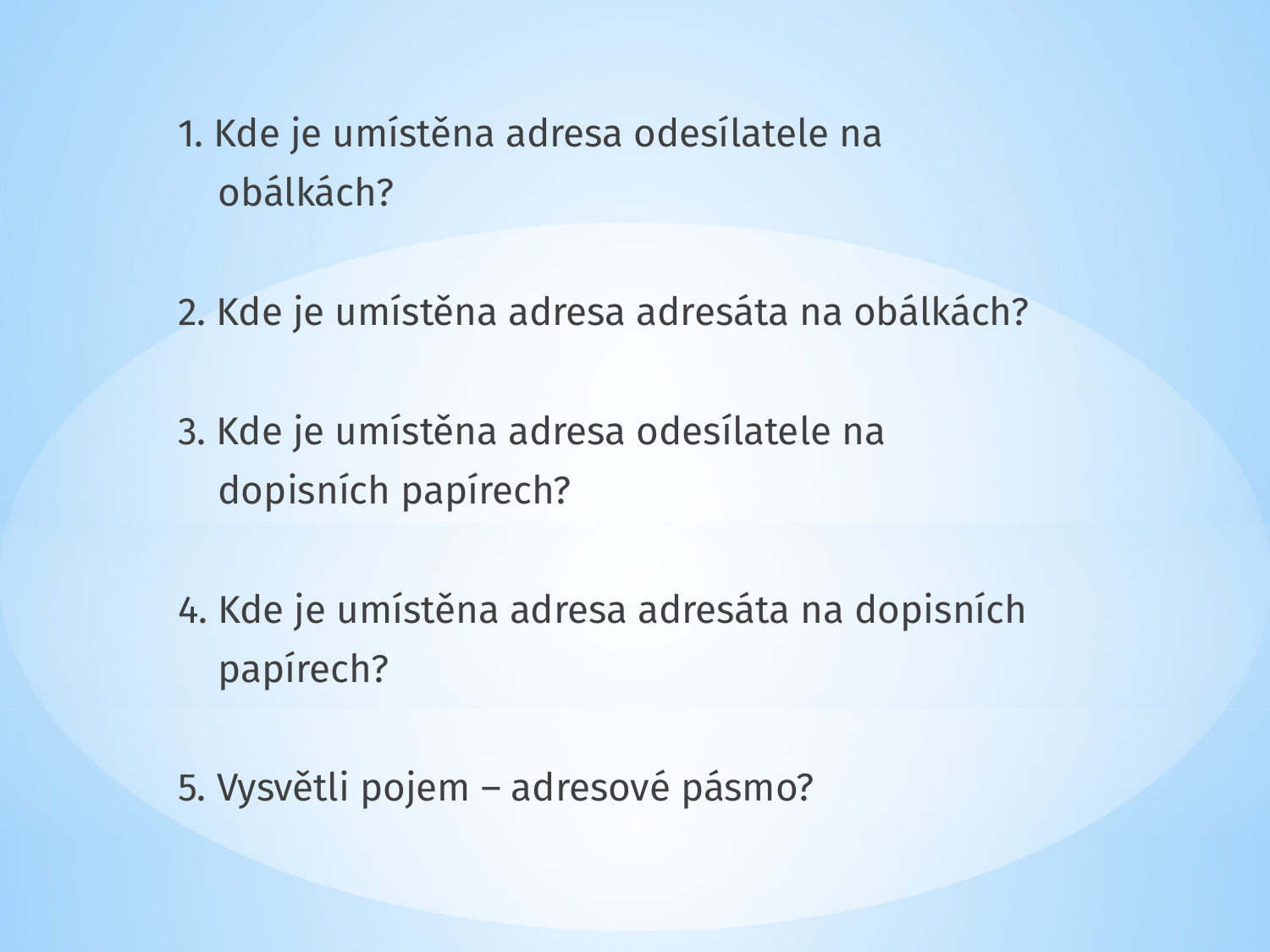

1. Kde je umístěna adresa odesílatele na
    obálkách?

2. Kde je umístěna adresa adresáta na obálkách?

3. Kde je umístěna adresa odesílatele na
    dopisních papírech?

4. Kde je umístěna adresa adresáta na dopisních
    papírech?

5. Vysvětli pojem – adresové pásmo?